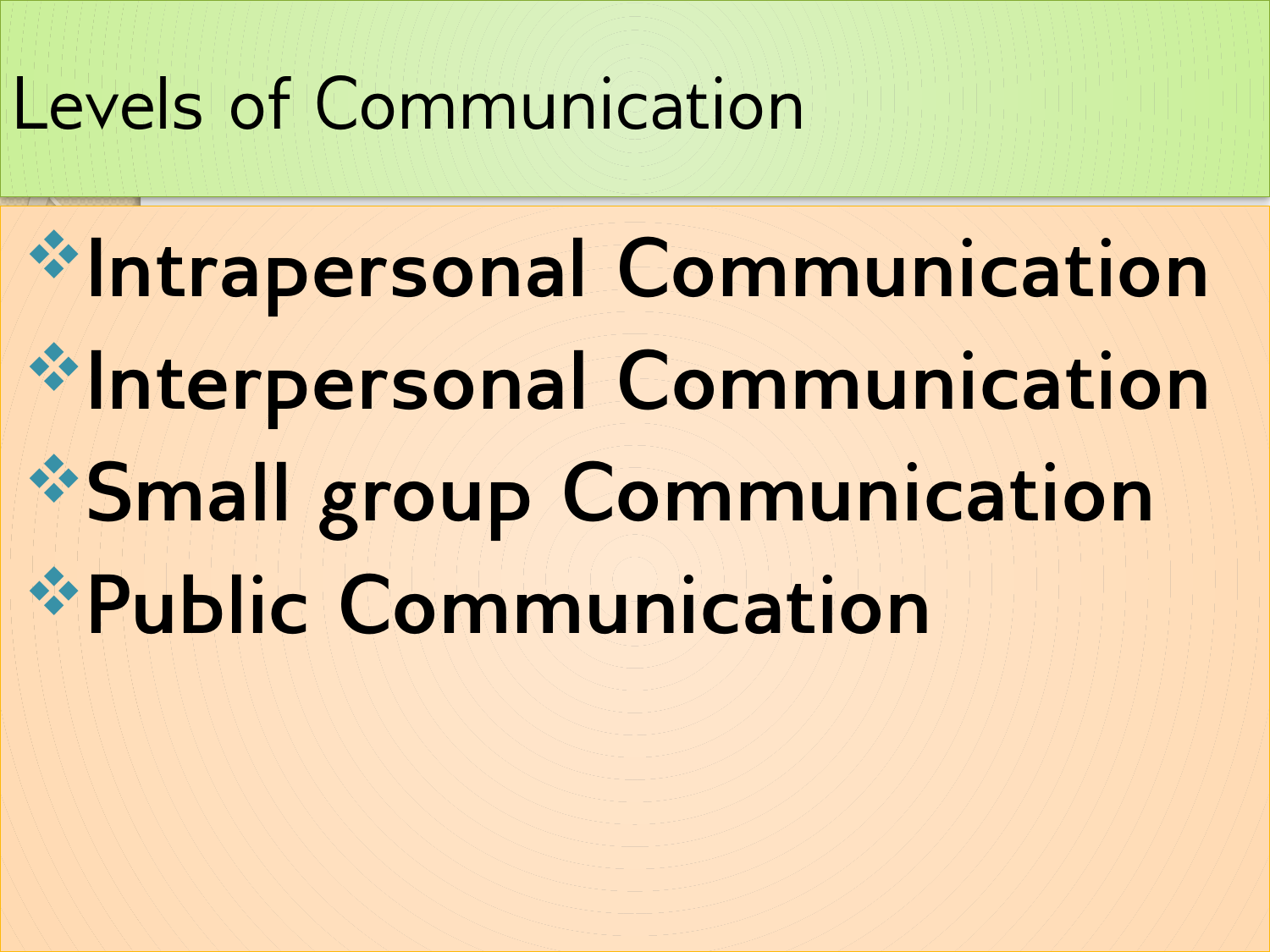

# Levels of Communication
Intrapersonal Communication
Interpersonal Communication
Small group Communication
Public Communication